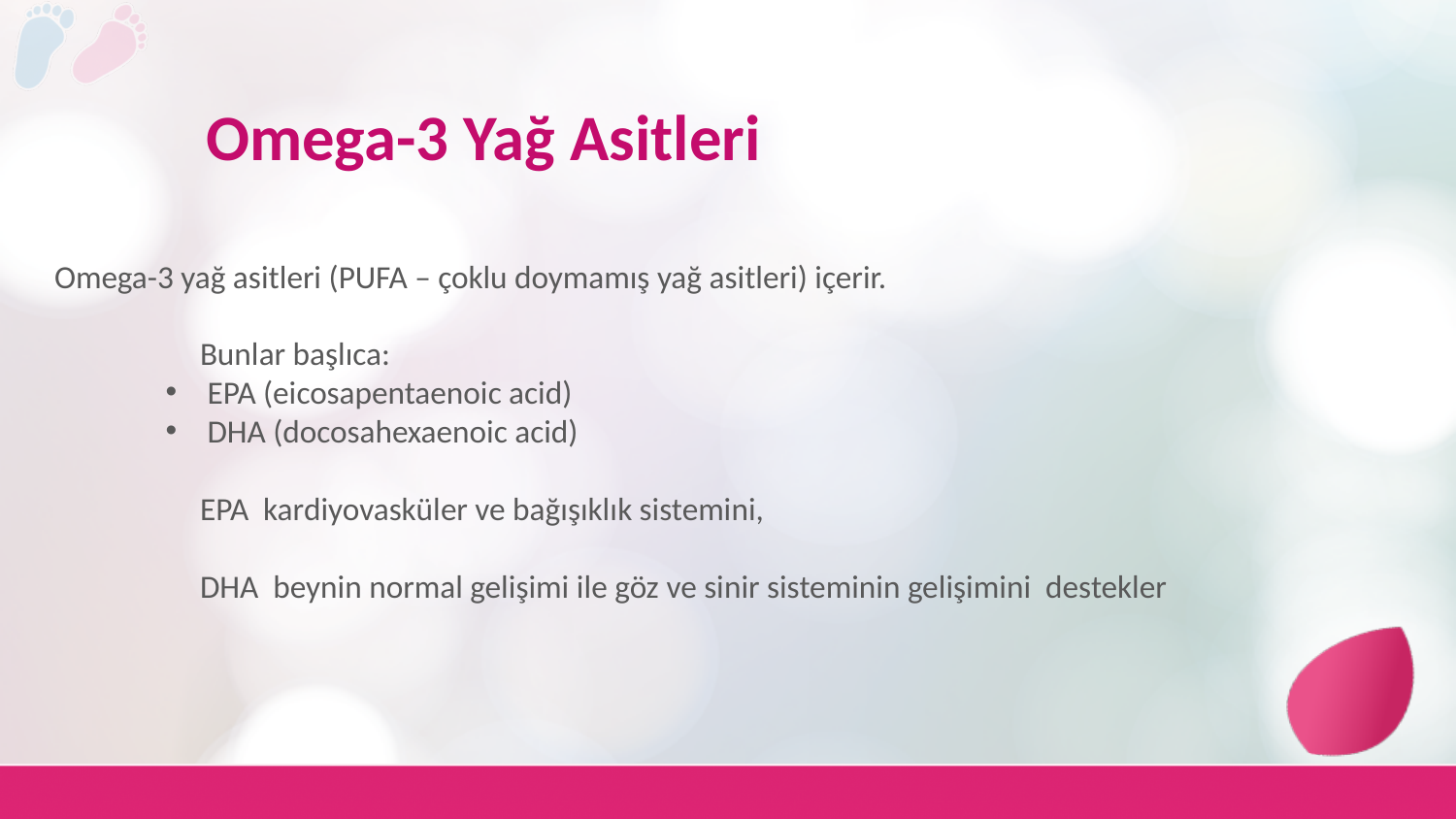

Omega-3 Yağ Asitleri
Omega-3 yağ asitleri (PUFA – çoklu doymamış yağ asitleri) içerir.

Bunlar başlıca:
 EPA (eicosapentaenoic acid)
 DHA (docosahexaenoic acid)

EPA  kardiyovasküler ve bağışıklık sistemini,

DHA  beynin normal gelişimi ile göz ve sinir sisteminin gelişimini  destekler